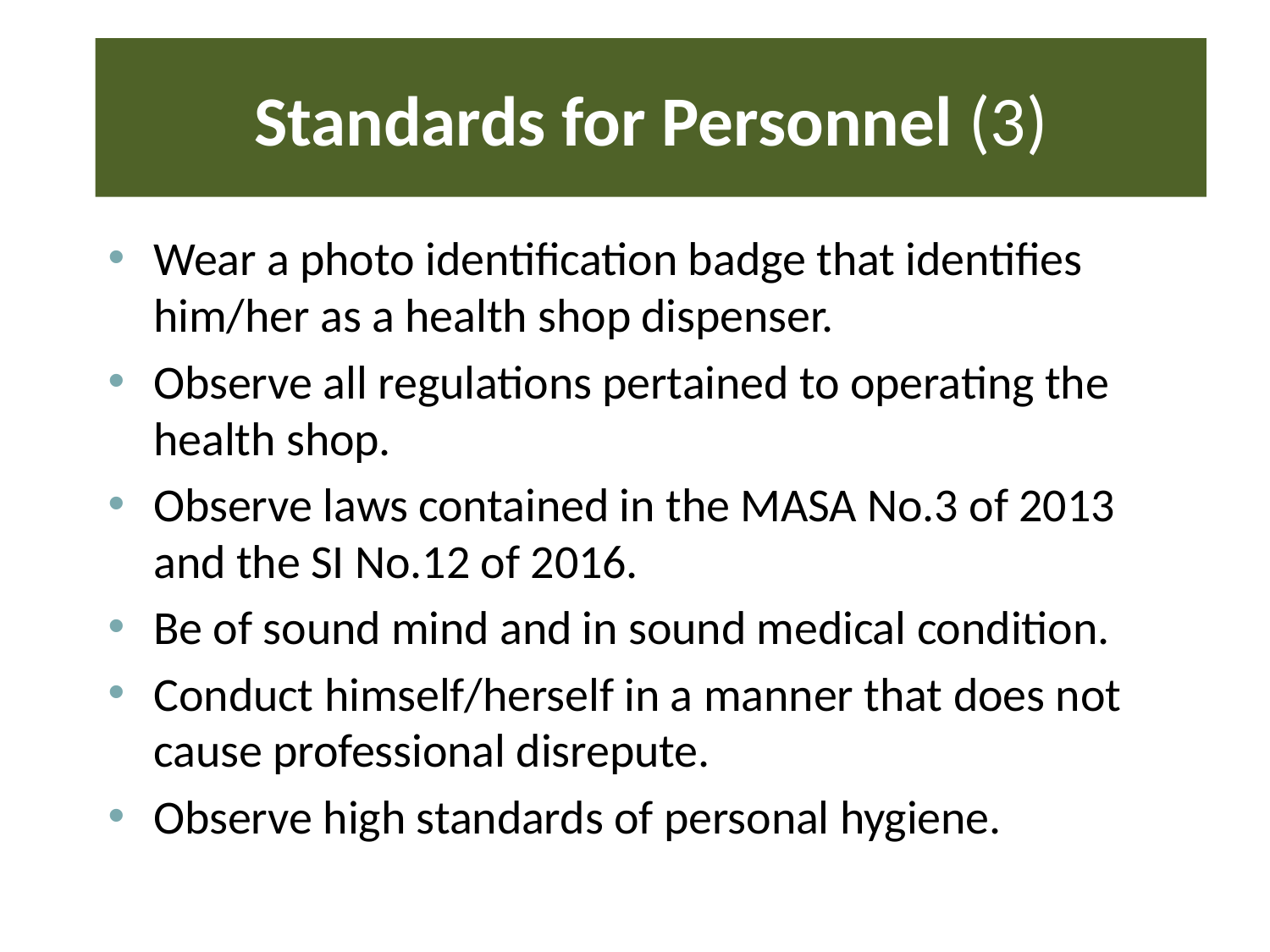

# Standards for Personnel (3)
Wear a photo identification badge that identifies him/her as a health shop dispenser.
Observe all regulations pertained to operating the health shop.
Observe laws contained in the MASA No.3 of 2013 and the SI No.12 of 2016.
Be of sound mind and in sound medical condition.
Conduct himself/herself in a manner that does not cause professional disrepute.
Observe high standards of personal hygiene.